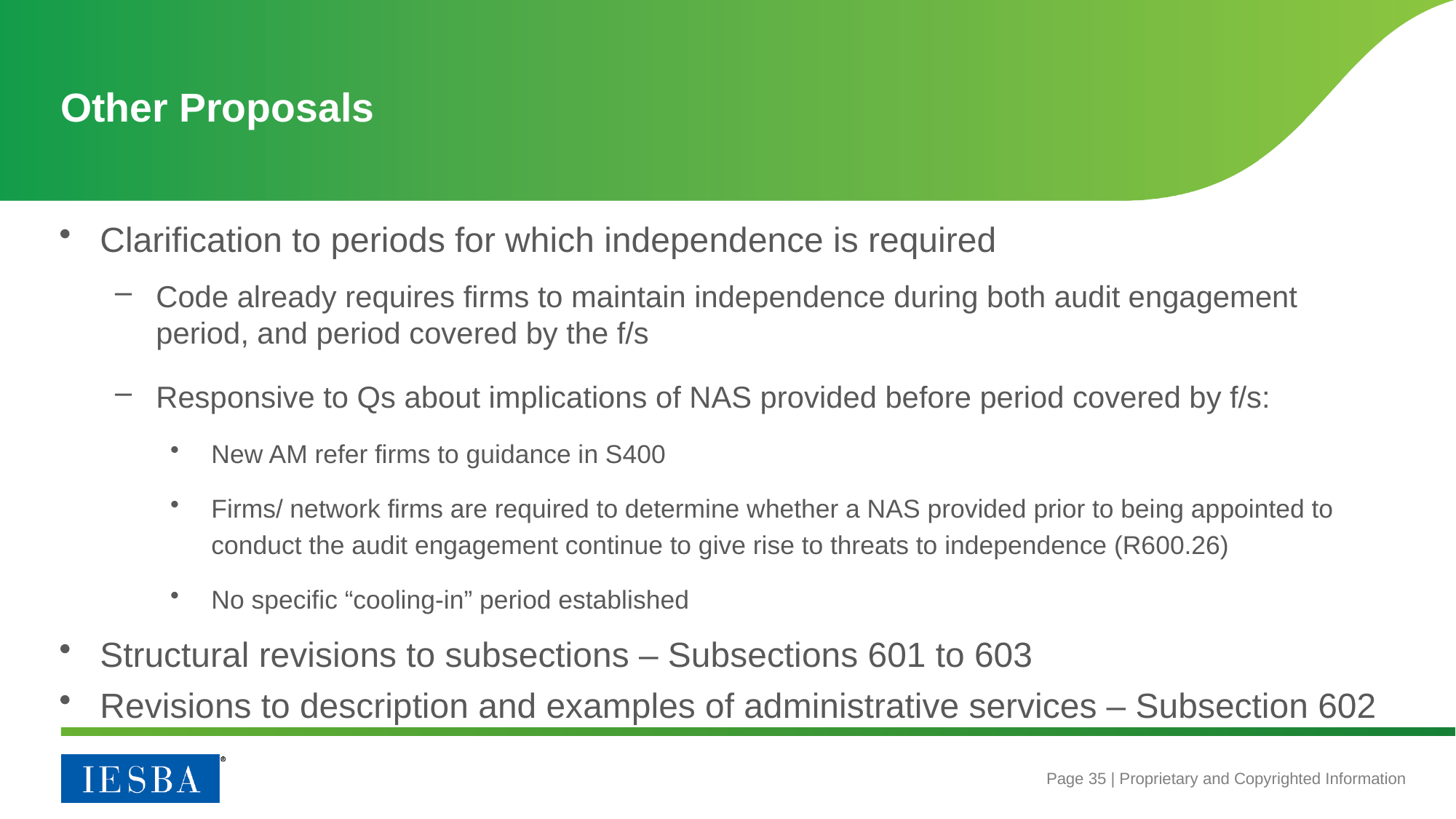

# Other Proposals
Clarification to periods for which independence is required
Code already requires firms to maintain independence during both audit engagement period, and period covered by the f/s
Responsive to Qs about implications of NAS provided before period covered by f/s:
New AM refer firms to guidance in S400
Firms/ network firms are required to determine whether a NAS provided prior to being appointed to conduct the audit engagement continue to give rise to threats to independence (R600.26)
No specific “cooling-in” period established
Structural revisions to subsections – Subsections 601 to 603
Revisions to description and examples of administrative services – Subsection 602